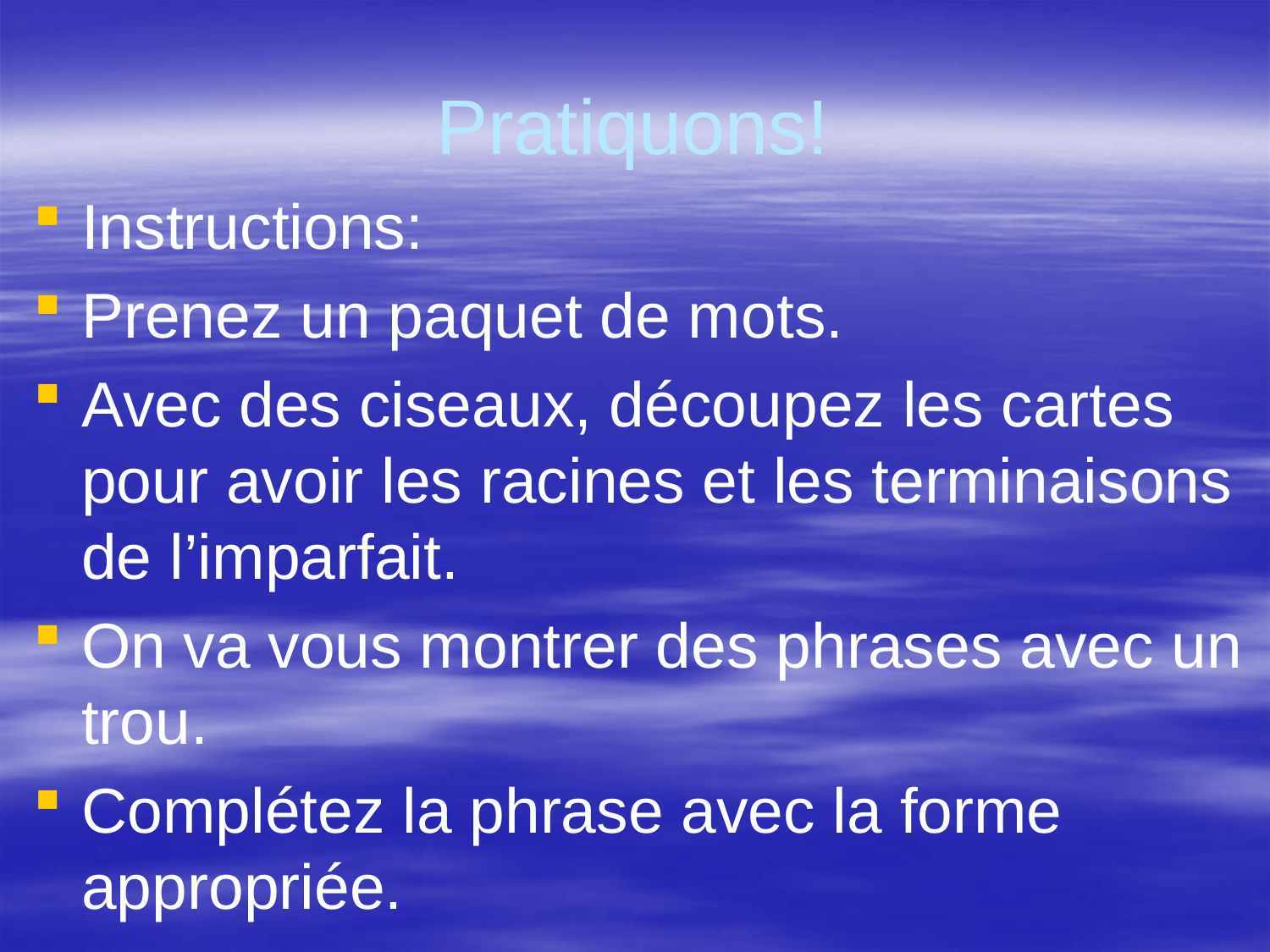

# Pratiquons!
Instructions:
Prenez un paquet de mots.
Avec des ciseaux, découpez les cartes pour avoir les racines et les terminaisons de l’imparfait.
On va vous montrer des phrases avec un trou.
Complétez la phrase avec la forme appropriée.